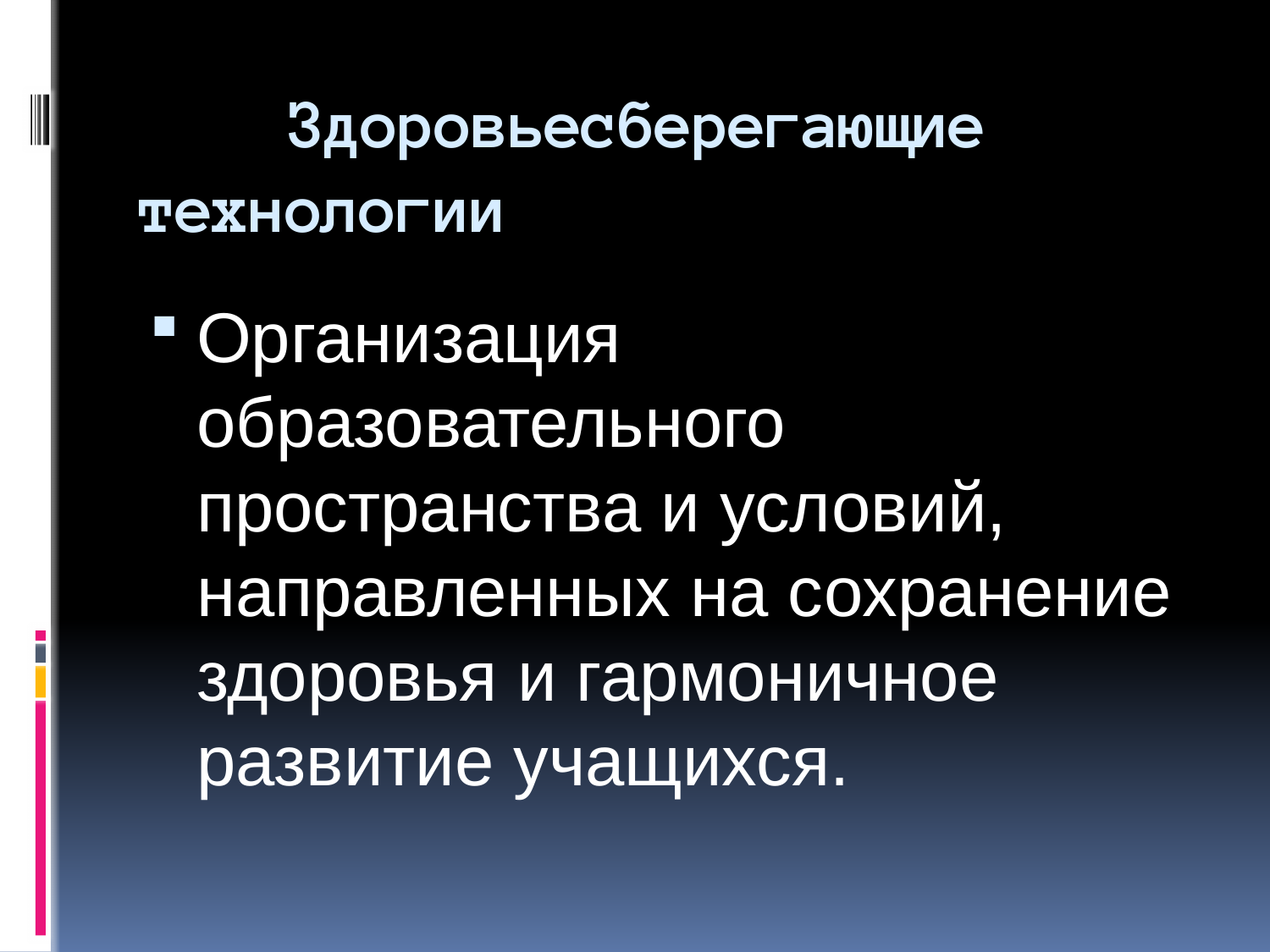

# Здоровьесберегающие   технологии
Организация образовательного пространства и условий, направленных на сохранение здоровья и гармоничное развитие учащихся.